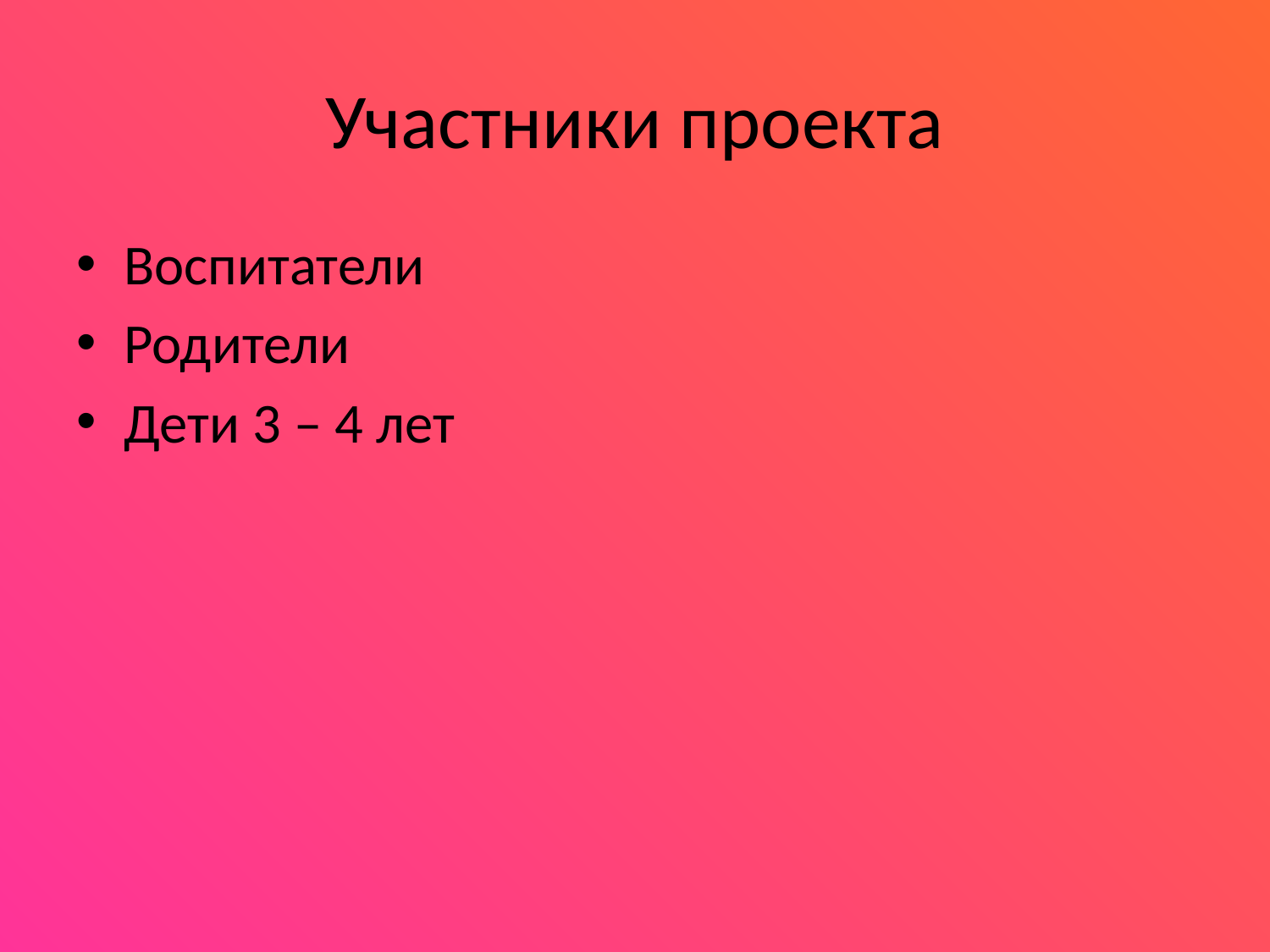

# Участники проекта
Воспитатели
Родители
Дети 3 – 4 лет